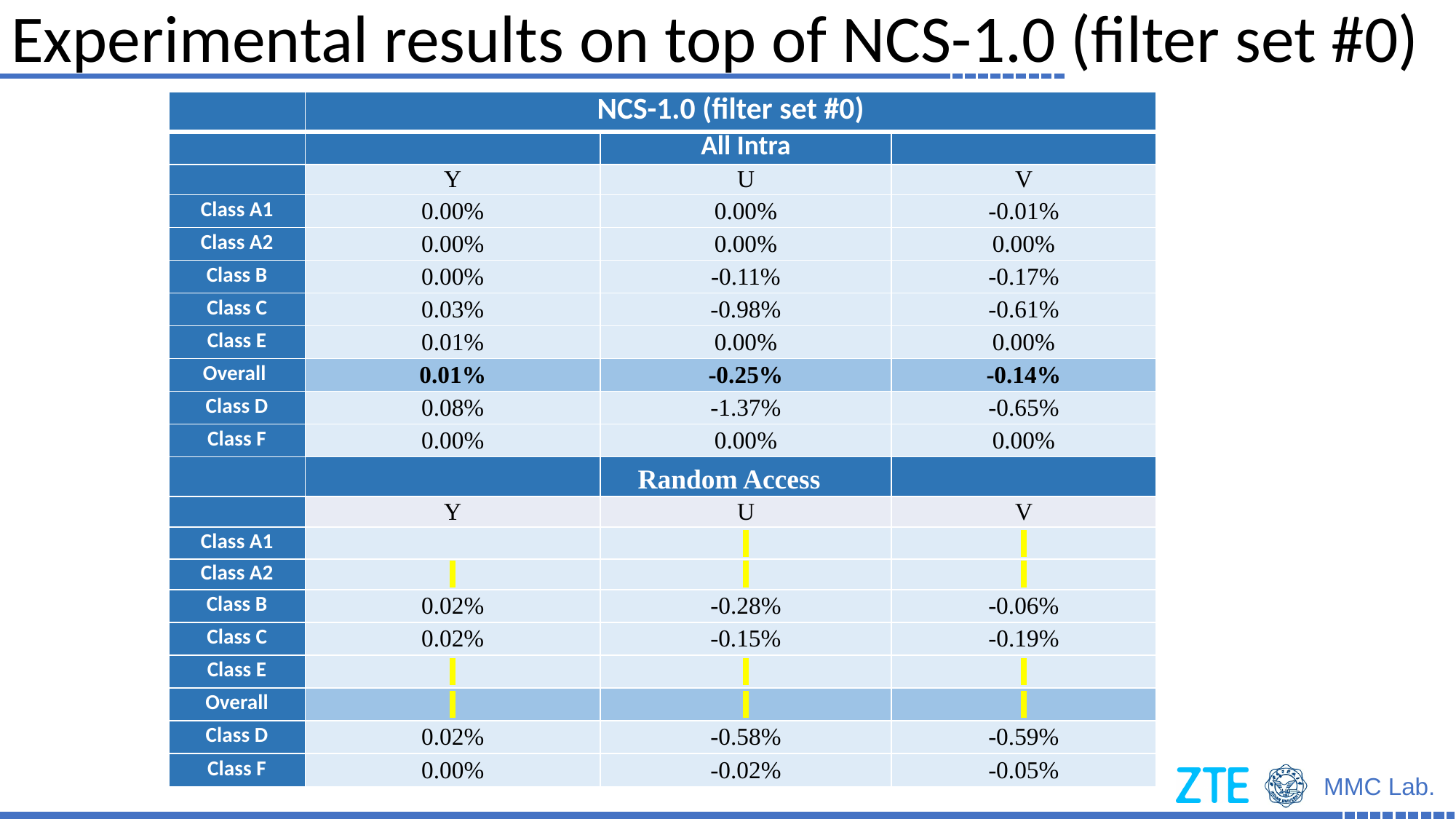

Experimental results on top of NCS-1.0 (filter set #0)
|  | NCS-1.0 (filter set #0) |  |  |
| --- | --- | --- | --- |
|  |  | All Intra |  |
|  | Y | U | V |
| Class A1 | 0.00% | 0.00% | -0.01% |
| Class A2 | 0.00% | 0.00% | 0.00% |
| Class B | 0.00% | -0.11% | -0.17% |
| Class C | 0.03% | -0.98% | -0.61% |
| Class E | 0.01% | 0.00% | 0.00% |
| Overall | 0.01% | -0.25% | -0.14% |
| Class D | 0.08% | -1.37% | -0.65% |
| Class F | 0.00% | 0.00% | 0.00% |
|  |  | Random Access |  |
|  | Y | U | V |
| Class A1 |  |  |  |
| Class A2 |  |  |  |
| Class B | 0.02% | -0.28% | -0.06% |
| Class C | 0.02% | -0.15% | -0.19% |
| Class E |  |  |  |
| Overall |  |  |  |
| Class D | 0.02% | -0.58% | -0.59% |
| Class F | 0.00% | -0.02% | -0.05% |